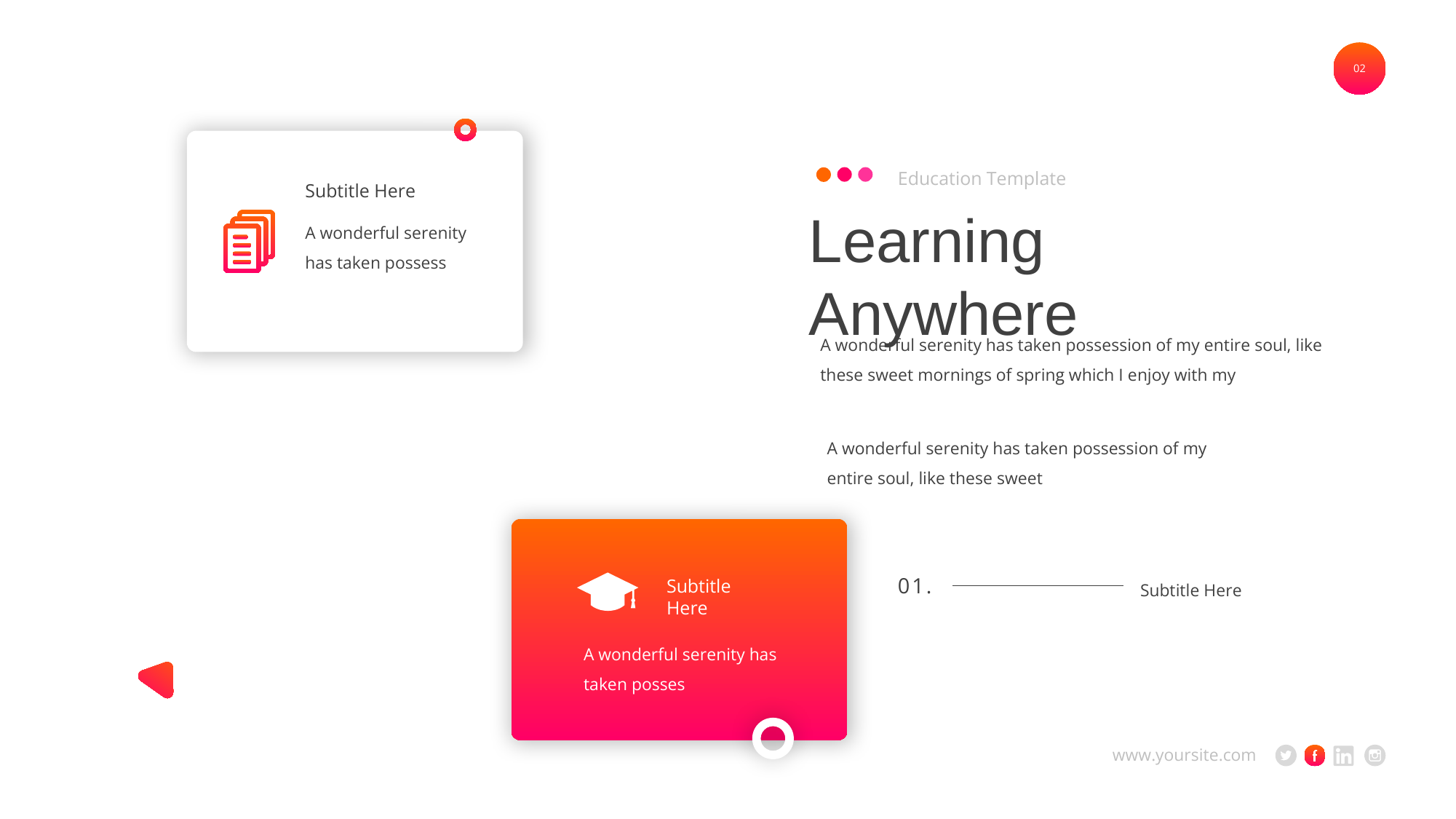

02

Education Template

Subtitle Here
Learning Anywhere

A wonderful serenity has taken possess

A wonderful serenity has taken possession of my entire soul, like these sweet mornings of spring which I enjoy with my
A wonderful serenity has taken possession of my entire soul, like these sweet

Subtitle Here
Subtitle Here

01.
A wonderful serenity has taken posses

www.yoursite.com